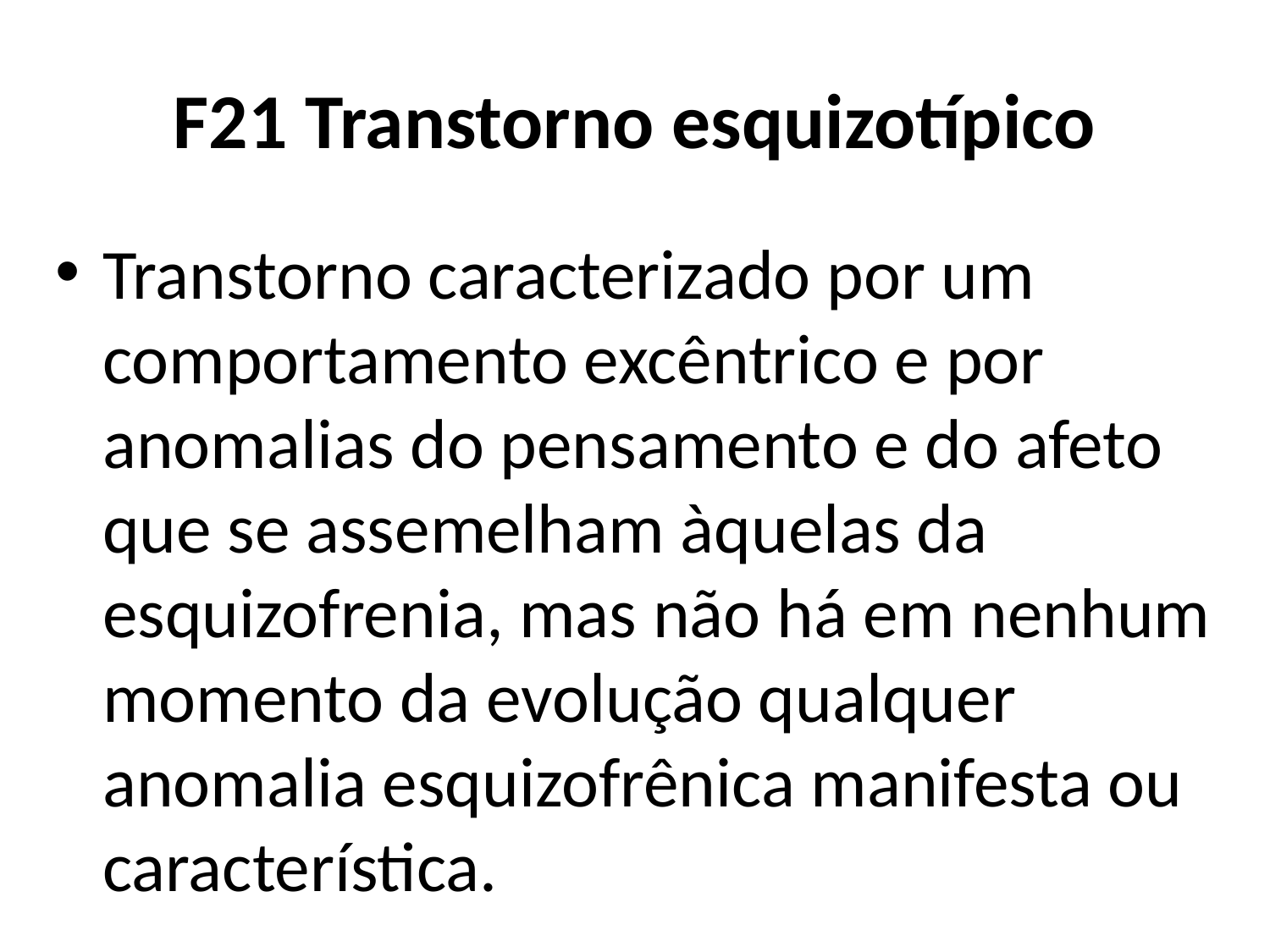

# F21 Transtorno esquizotípico
Transtorno caracterizado por um comportamento excêntrico e por anomalias do pensamento e do afeto que se assemelham àquelas da esquizofrenia, mas não há em nenhum momento da evolução qualquer anomalia esquizofrênica manifesta ou característica.